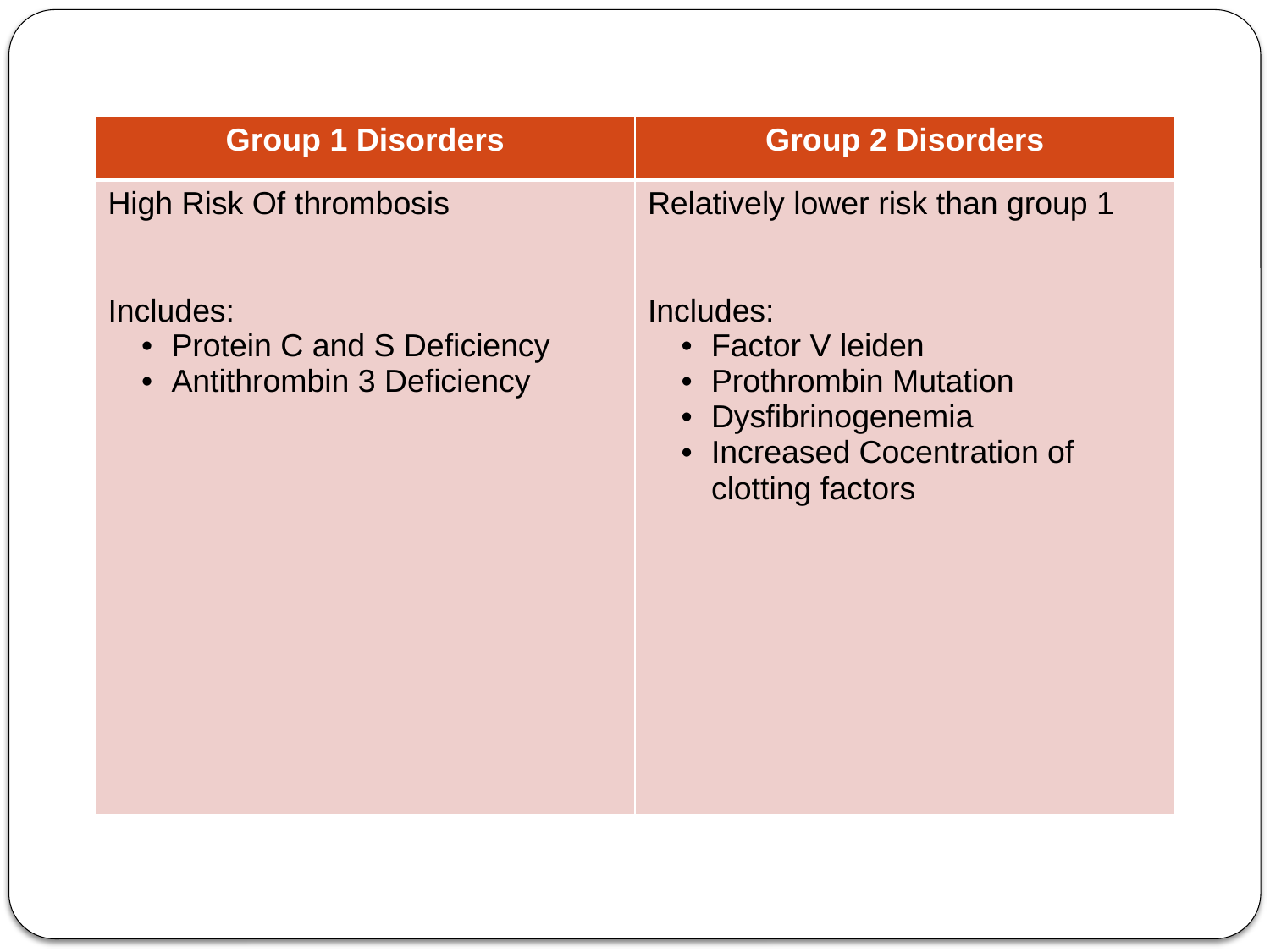

#
| Group 1 Disorders | Group 2 Disorders |
| --- | --- |
| High Risk Of thrombosis Includes: Protein C and S Deficiency Antithrombin 3 Deficiency | Relatively lower risk than group 1 Includes: Factor V leiden Prothrombin Mutation Dysfibrinogenemia Increased Cocentration of clotting factors |